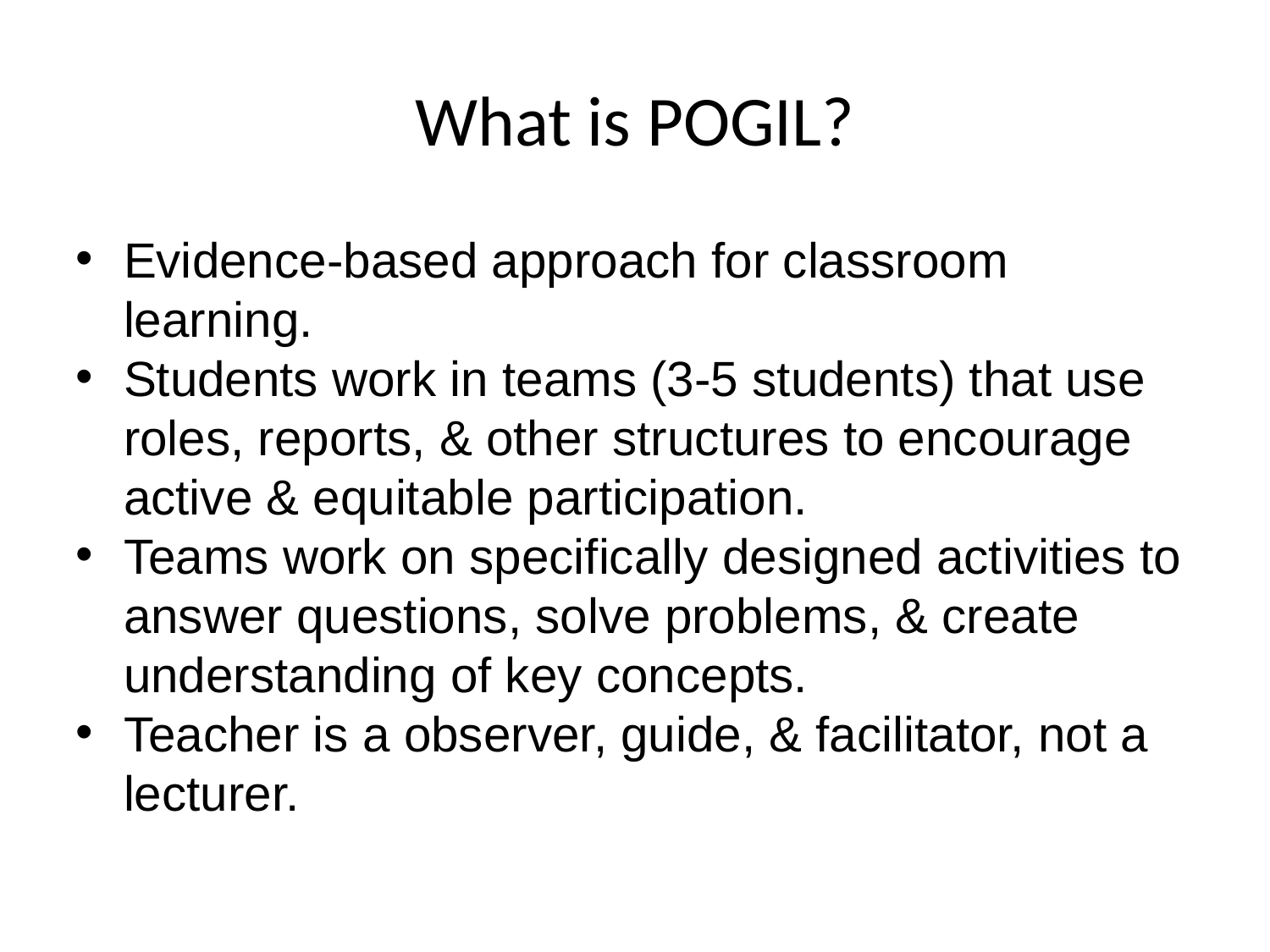

What is POGIL?
Evidence-based approach for classroom learning.
Students work in teams (3-5 students) that use roles, reports, & other structures to encourage active & equitable participation.
Teams work on specifically designed activities to answer questions, solve problems, & create understanding of key concepts.
Teacher is a observer, guide, & facilitator, not a lecturer.